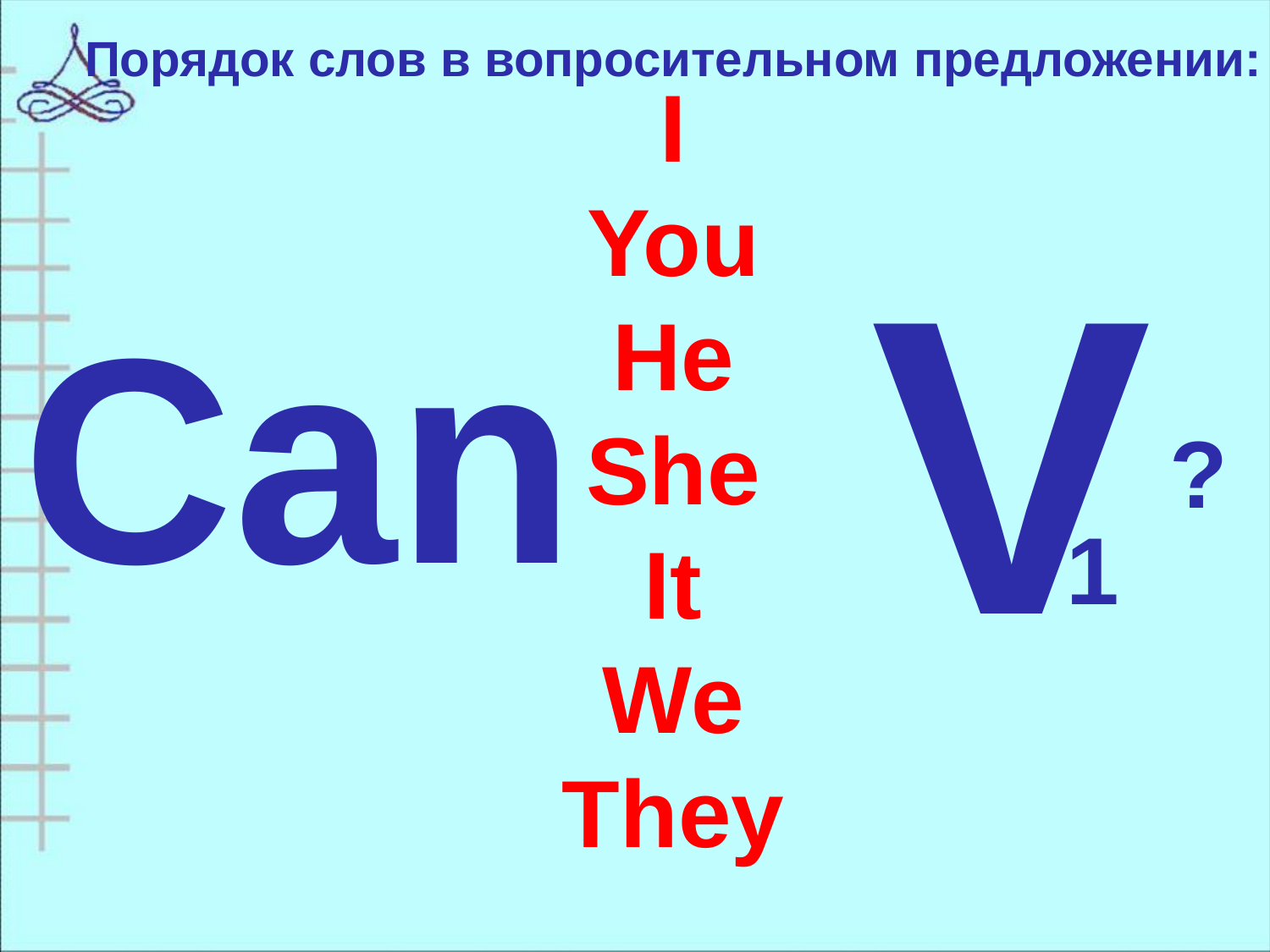

Порядок слов в вопросительном предложении:
I
You
He
She
It
We
They
V
Сan
?
1